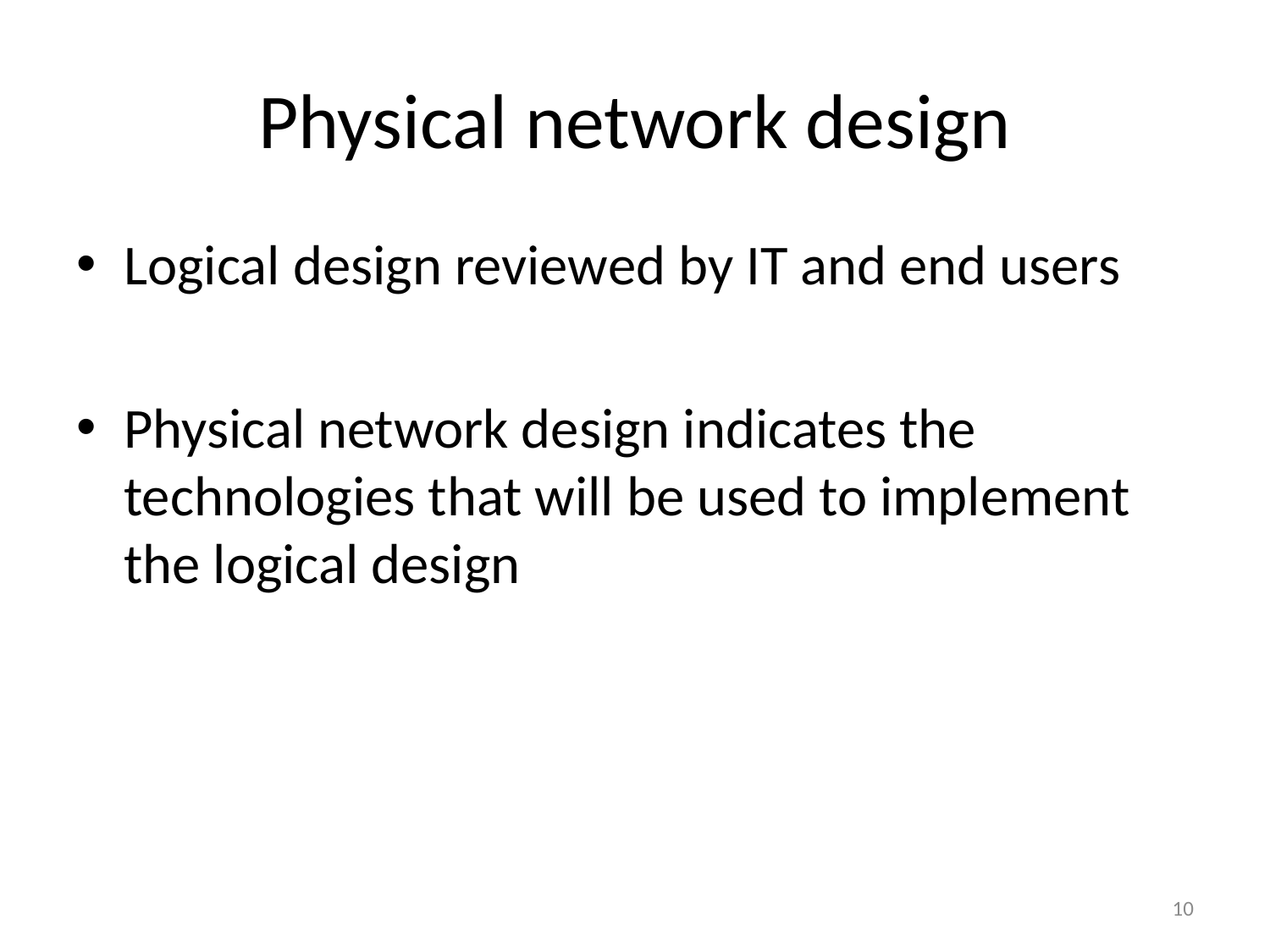

# Physical network design
Logical design reviewed by IT and end users

Physical network design indicates the technologies that will be used to implement the logical design

10